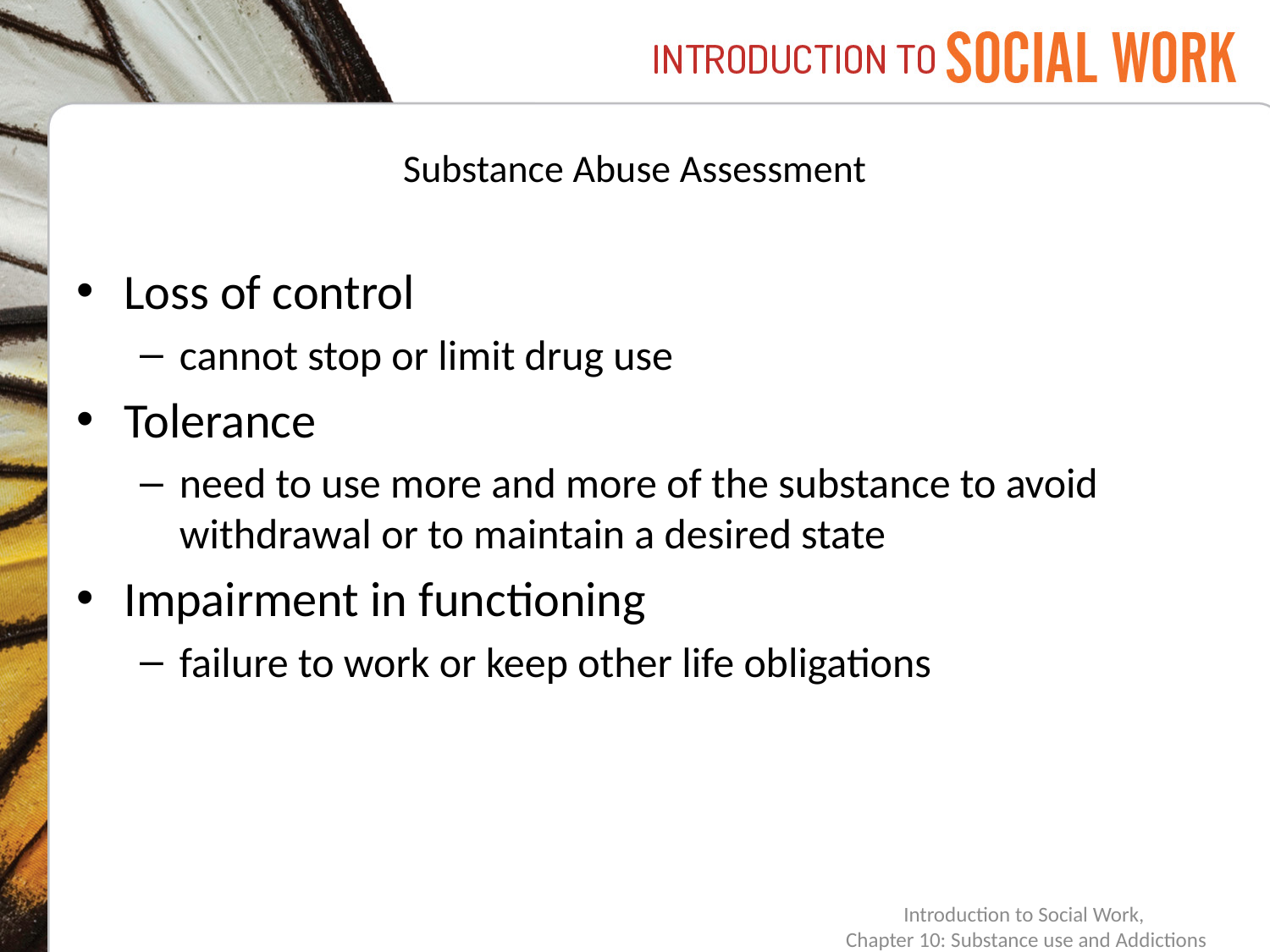

# Substance Abuse Assessment
Loss of control
cannot stop or limit drug use
Tolerance
need to use more and more of the substance to avoid withdrawal or to maintain a desired state
Impairment in functioning
failure to work or keep other life obligations

Introduction to Social Work,
Chapter 10: Substance use and Addictions